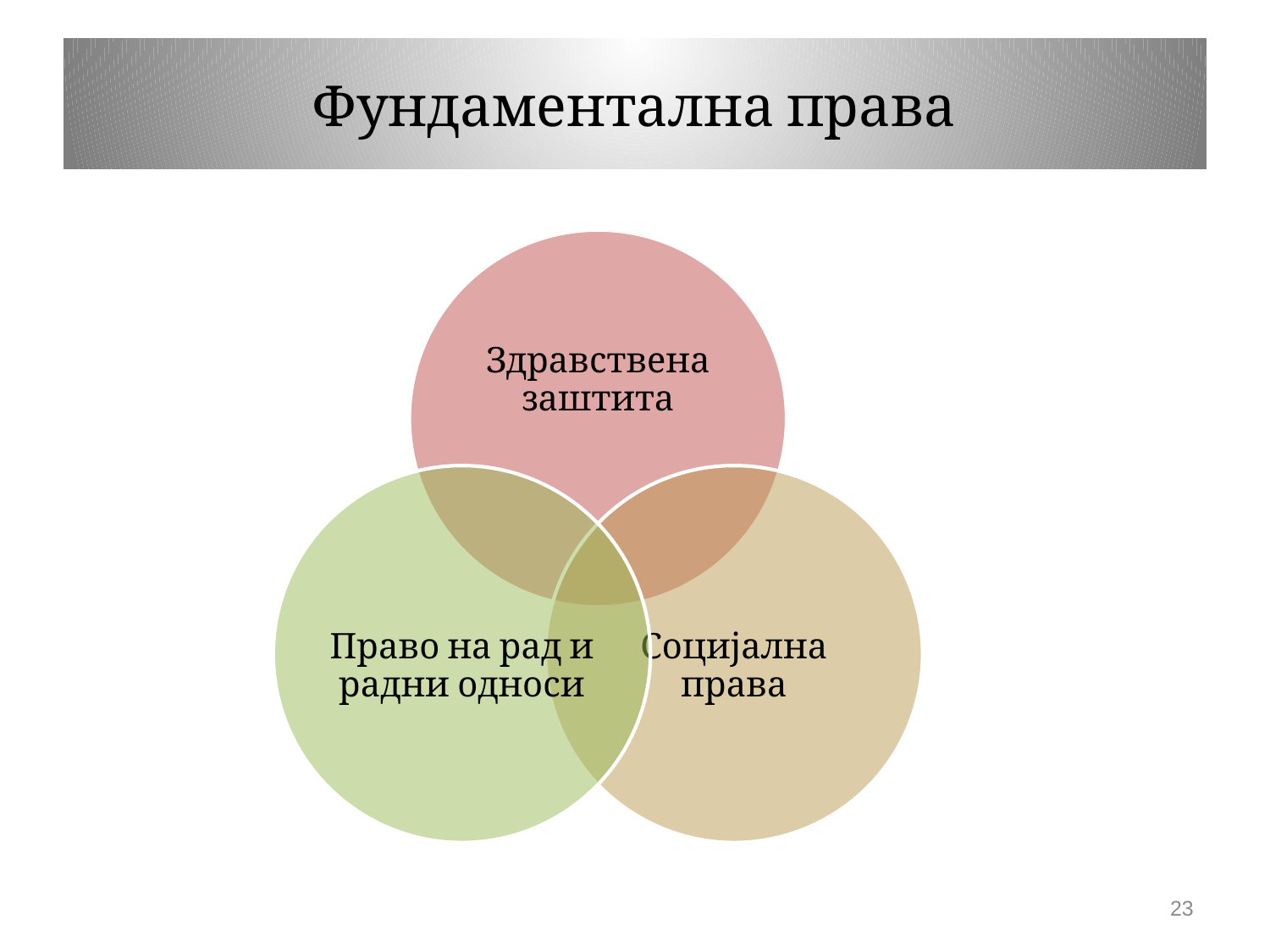

# Фундаментална права
Здравствена заштита
Социјална права
Право на рад и радни односи
23